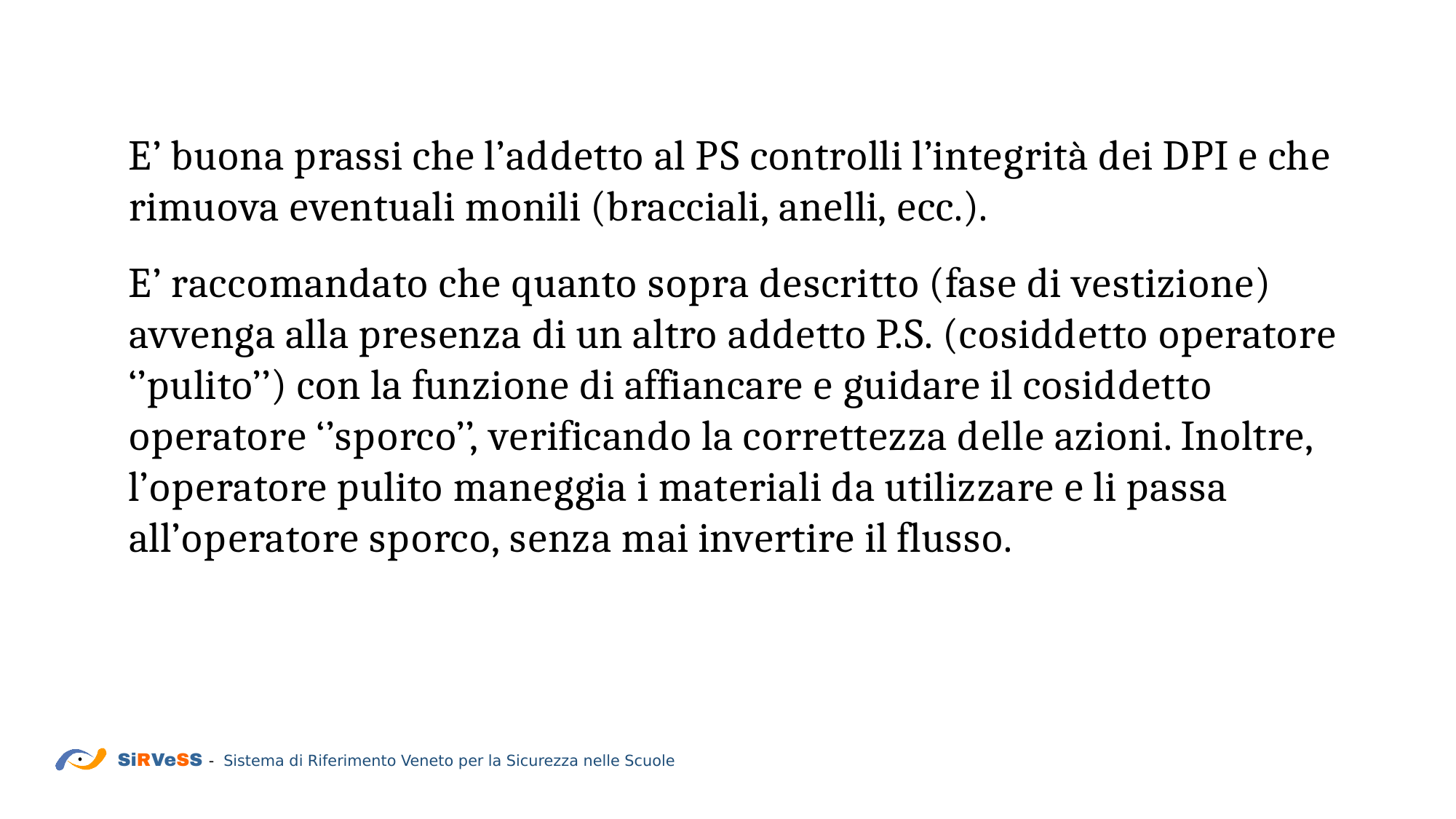

E’ buona prassi che l’addetto al PS controlli l’integrità dei DPI e che rimuova eventuali monili (bracciali, anelli, ecc.).

E’ raccomandato che quanto sopra descritto (fase di vestizione) avvenga alla presenza di un altro addetto P.S. (cosiddetto operatore ‘’pulito’’) con la funzione di affiancare e guidare il cosiddetto operatore ‘’sporco’’, verificando la correttezza delle azioni. Inoltre, l’operatore pulito maneggia i materiali da utilizzare e li passa all’operatore sporco, senza mai invertire il flusso.